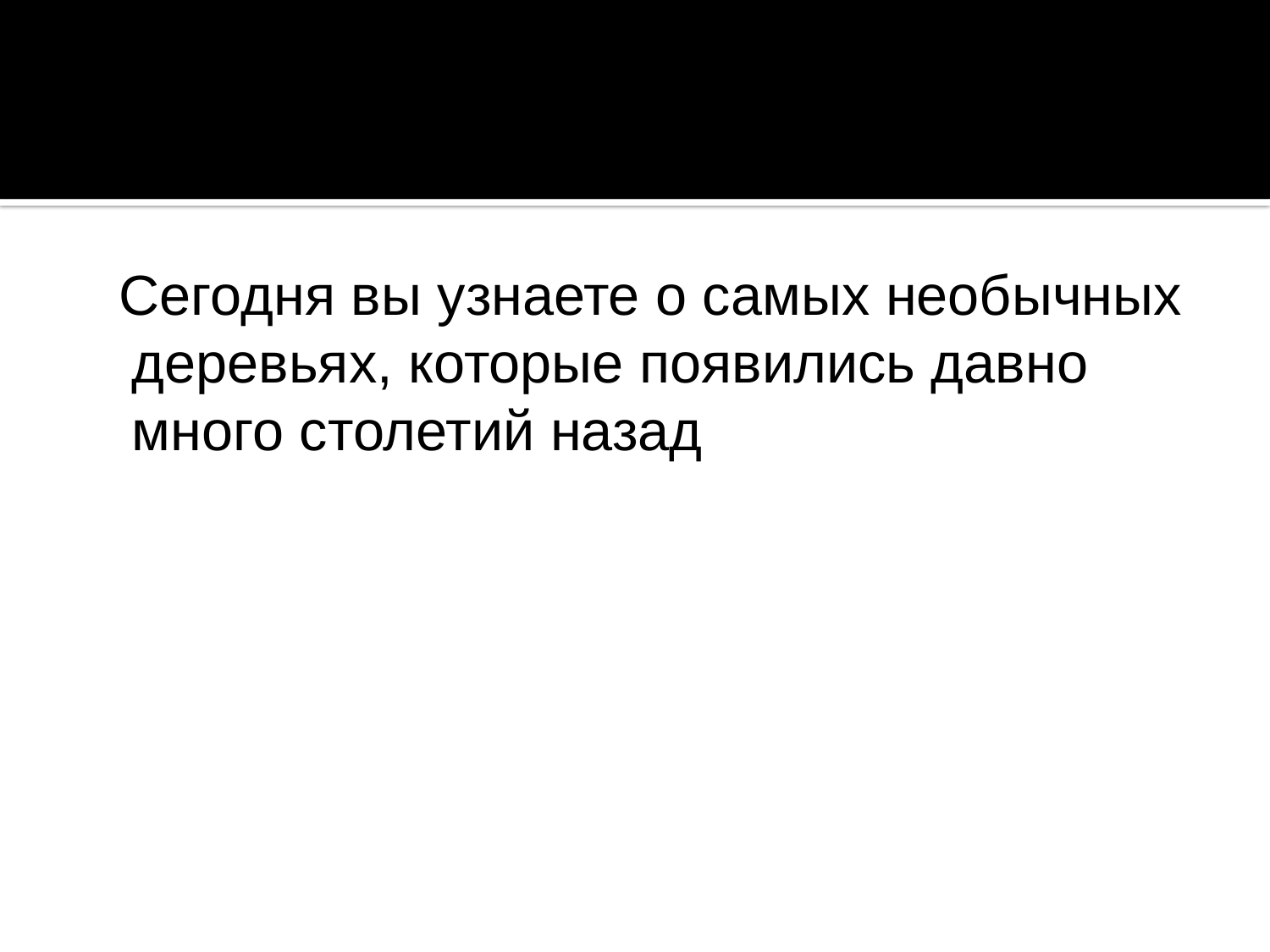

#
  Сегодня вы узнаете о самых необычных деревьях, которые появились давно много столетий назад